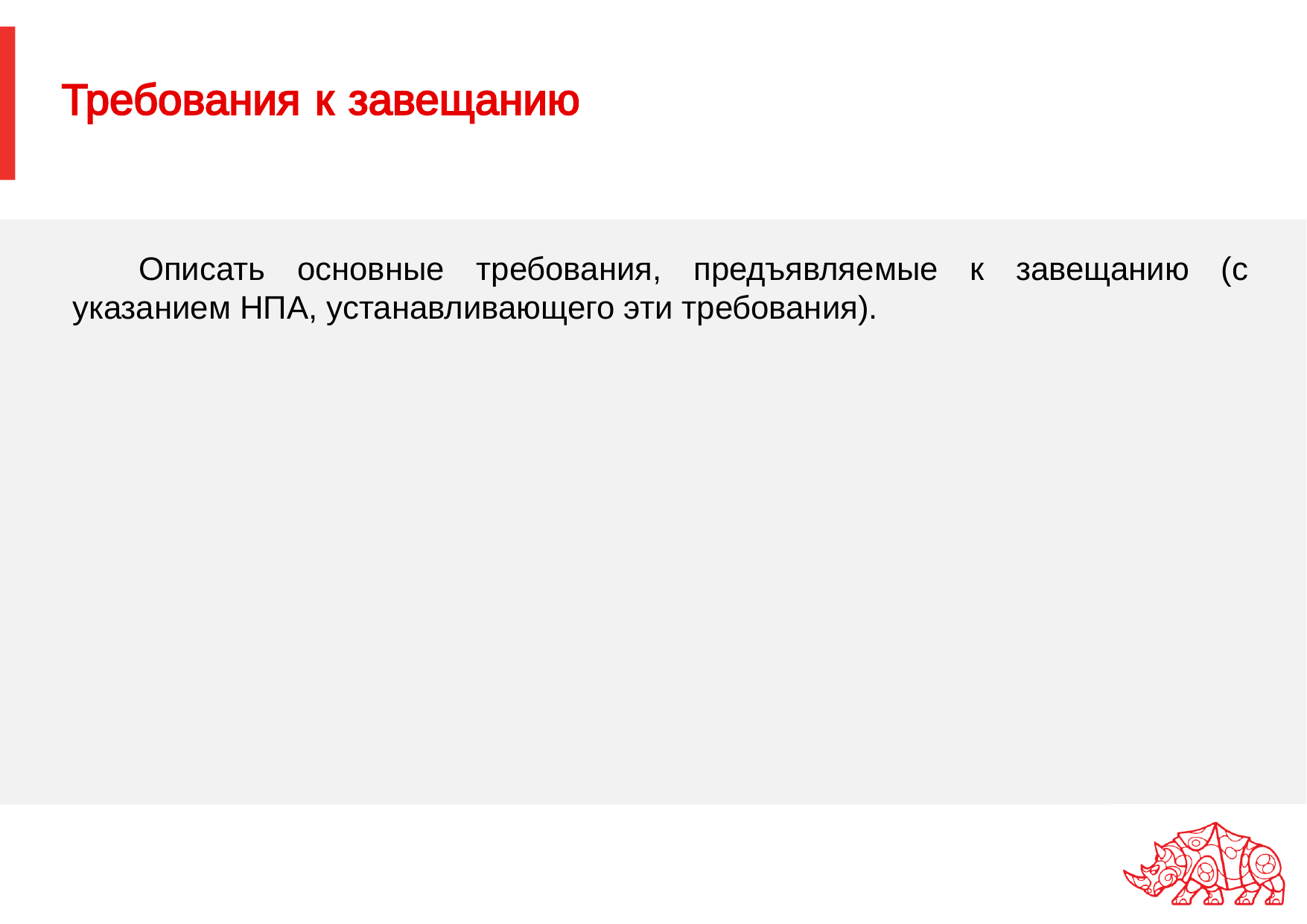

# Требования к завещанию
Описать основные требования, предъявляемые к завещанию (с указанием НПА, устанавливающего эти требования).